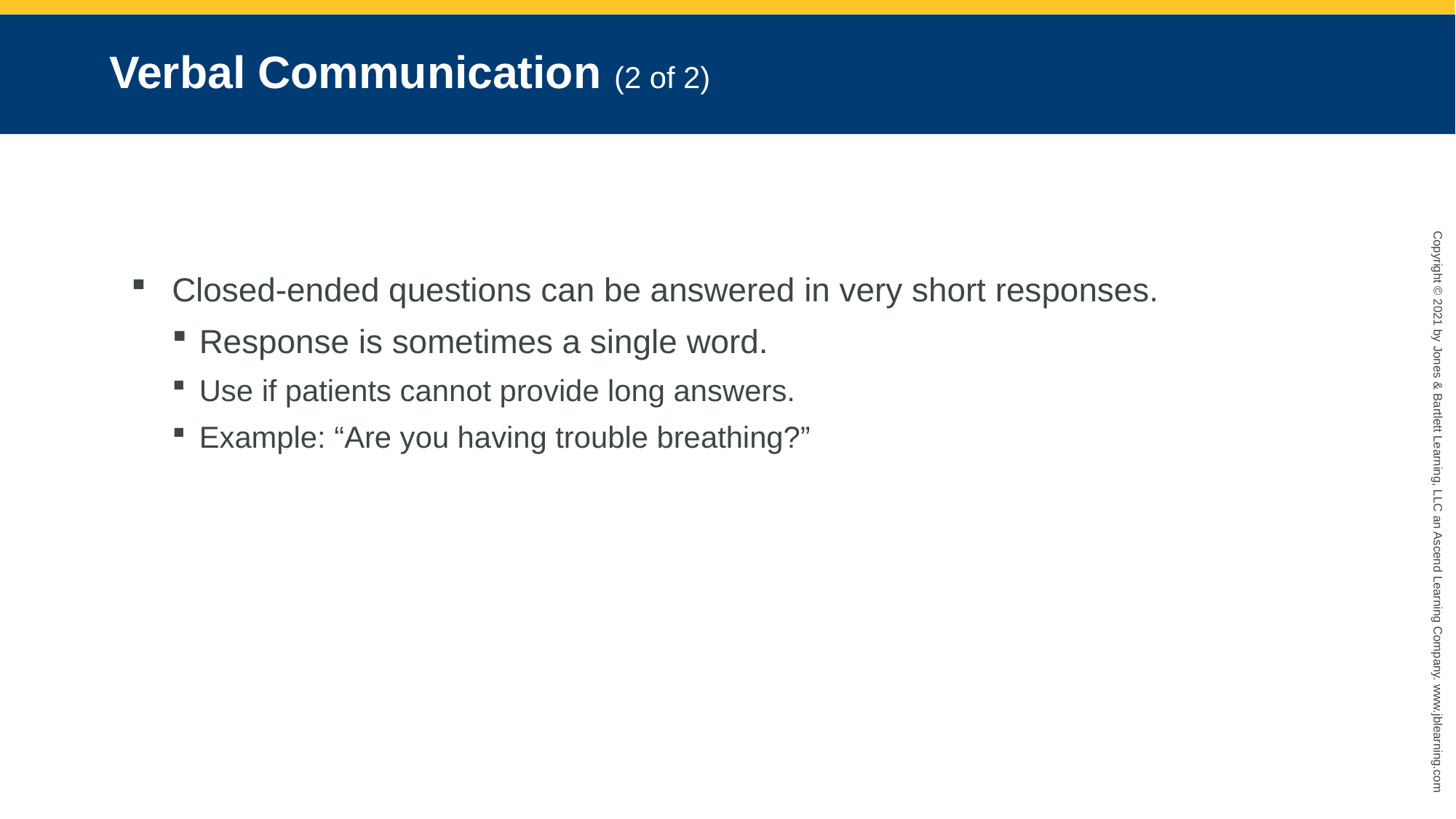

# Verbal Communication (2 of 2)
Closed-ended questions can be answered in very short responses.
Response is sometimes a single word.
Use if patients cannot provide long answers.
Example: “Are you having trouble breathing?”